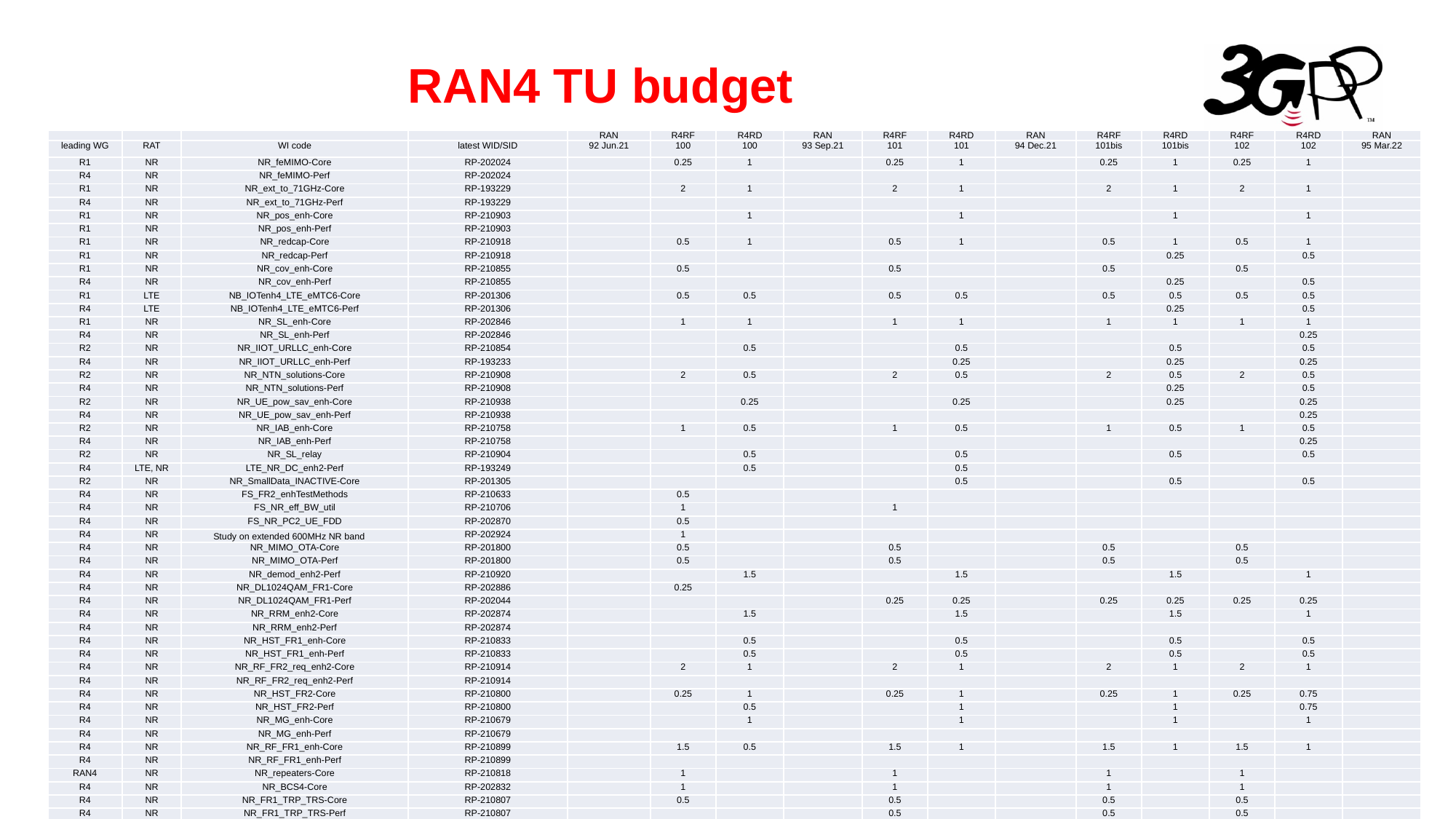

# RAN4 TU budget
|  |  |  |  | RAN | R4RF | R4RD | RAN | R4RF | R4RD | RAN | R4RF | R4RD | R4RF | R4RD | RAN |
| --- | --- | --- | --- | --- | --- | --- | --- | --- | --- | --- | --- | --- | --- | --- | --- |
| leading WG | RAT | WI code | latest WID/SID | 92 Jun.21 | 100 | 100 | 93 Sep.21 | 101 | 101 | 94 Dec.21 | 101bis | 101bis | 102 | 102 | 95 Mar.22 |
| R1 | NR | NR\_feMIMO-Core | RP-202024 |  | 0.25 | 1 |  | 0.25 | 1 |  | 0.25 | 1 | 0.25 | 1 |  |
| R4 | NR | NR\_feMIMO-Perf | RP-202024 |  |  |  |  |  |  |  |  |  |  |  |  |
| R1 | NR | NR\_ext\_to\_71GHz-Core | RP-193229 |  | 2 | 1 |  | 2 | 1 |  | 2 | 1 | 2 | 1 |  |
| R4 | NR | NR\_ext\_to\_71GHz-Perf | RP-193229 |  |  |  |  |  |  |  |  |  |  |  |  |
| R1 | NR | NR\_pos\_enh-Core | RP-210903 |  |  | 1 |  |  | 1 |  |  | 1 |  | 1 |  |
| R1 | NR | NR\_pos\_enh-Perf | RP-210903 |  |  |  |  |  |  |  |  |  |  |  |  |
| R1 | NR | NR\_redcap-Core | RP-210918 |  | 0.5 | 1 |  | 0.5 | 1 |  | 0.5 | 1 | 0.5 | 1 |  |
| R1 | NR | NR\_redcap-Perf | RP-210918 |  |  |  |  |  |  |  |  | 0.25 |  | 0.5 |  |
| R1 | NR | NR\_cov\_enh-Core | RP-210855 |  | 0.5 |  |  | 0.5 |  |  | 0.5 |  | 0.5 |  |  |
| R4 | NR | NR\_cov\_enh-Perf | RP-210855 |  |  |  |  |  |  |  |  | 0.25 |  | 0.5 |  |
| R1 | LTE | NB\_IOTenh4\_LTE\_eMTC6-Core | RP-201306 |  | 0.5 | 0.5 |  | 0.5 | 0.5 |  | 0.5 | 0.5 | 0.5 | 0.5 |  |
| R4 | LTE | NB\_IOTenh4\_LTE\_eMTC6-Perf | RP-201306 |  |  |  |  |  |  |  |  | 0.25 |  | 0.5 |  |
| R1 | NR | NR\_SL\_enh-Core | RP-202846 |  | 1 | 1 |  | 1 | 1 |  | 1 | 1 | 1 | 1 |  |
| R4 | NR | NR\_SL\_enh-Perf | RP-202846 |  |  |  |  |  |  |  |  |  |  | 0.25 |  |
| R2 | NR | NR\_IIOT\_URLLC\_enh-Core | RP-210854 |  |  | 0.5 |  |  | 0.5 |  |  | 0.5 |  | 0.5 |  |
| R4 | NR | NR\_IIOT\_URLLC\_enh-Perf | RP-193233 |  |  |  |  |  | 0.25 |  |  | 0.25 |  | 0.25 |  |
| R2 | NR | NR\_NTN\_solutions-Core | RP-210908 |  | 2 | 0.5 |  | 2 | 0.5 |  | 2 | 0.5 | 2 | 0.5 |  |
| R4 | NR | NR\_NTN\_solutions-Perf | RP-210908 |  |  |  |  |  |  |  |  | 0.25 |  | 0.5 |  |
| R2 | NR | NR\_UE\_pow\_sav\_enh-Core | RP-210938 |  |  | 0.25 |  |  | 0.25 |  |  | 0.25 |  | 0.25 |  |
| R4 | NR | NR\_UE\_pow\_sav\_enh-Perf | RP-210938 |  |  |  |  |  |  |  |  |  |  | 0.25 |  |
| R2 | NR | NR\_IAB\_enh-Core | RP-210758 |  | 1 | 0.5 |  | 1 | 0.5 |  | 1 | 0.5 | 1 | 0.5 |  |
| R4 | NR | NR\_IAB\_enh-Perf | RP-210758 |  |  |  |  |  |  |  |  |  |  | 0.25 |  |
| R2 | NR | NR\_SL\_relay | RP-210904 |  |  | 0.5 |  |  | 0.5 |  |  | 0.5 |  | 0.5 |  |
| R4 | LTE, NR | LTE\_NR\_DC\_enh2-Perf | RP-193249 |  |  | 0.5 |  |  | 0.5 |  |  |  |  |  |  |
| R2 | NR | NR\_SmallData\_INACTIVE-Core | RP-201305 |  |  |  |  |  | 0.5 |  |  | 0.5 |  | 0.5 |  |
| R4 | NR | FS\_FR2\_enhTestMethods | RP-210633 |  | 0.5 |  |  |  |  |  |  |  |  |  |  |
| R4 | NR | FS\_NR\_eff\_BW\_util | RP-210706 |  | 1 |  |  | 1 |  |  |  |  |  |  |  |
| R4 | NR | FS\_NR\_PC2\_UE\_FDD | RP-202870 |  | 0.5 |  |  |  |  |  |  |  |  |  |  |
| R4 | NR | Study on extended 600MHz NR band | RP-202924 |  | 1 |  |  |  |  |  |  |  |  |  |  |
| R4 | NR | NR\_MIMO\_OTA-Core | RP-201800 |  | 0.5 |  |  | 0.5 |  |  | 0.5 |  | 0.5 |  |  |
| R4 | NR | NR\_MIMO\_OTA-Perf | RP-201800 |  | 0.5 |  |  | 0.5 |  |  | 0.5 |  | 0.5 |  |  |
| R4 | NR | NR\_demod\_enh2-Perf | RP-210920 |  |  | 1.5 |  |  | 1.5 |  |  | 1.5 |  | 1 |  |
| R4 | NR | NR\_DL1024QAM\_FR1-Core | RP-202886 |  | 0.25 |  |  |  |  |  |  |  |  |  |  |
| R4 | NR | NR\_DL1024QAM\_FR1-Perf | RP-202044 |  |  |  |  | 0.25 | 0.25 |  | 0.25 | 0.25 | 0.25 | 0.25 |  |
| R4 | NR | NR\_RRM\_enh2-Core | RP-202874 |  |  | 1.5 |  |  | 1.5 |  |  | 1.5 |  | 1 |  |
| R4 | NR | NR\_RRM\_enh2-Perf | RP-202874 |  |  |  |  |  |  |  |  |  |  |  |  |
| R4 | NR | NR\_HST\_FR1\_enh-Core | RP-210833 |  |  | 0.5 |  |  | 0.5 |  |  | 0.5 |  | 0.5 |  |
| R4 | NR | NR\_HST\_FR1\_enh-Perf | RP-210833 |  |  | 0.5 |  |  | 0.5 |  |  | 0.5 |  | 0.5 |  |
| R4 | NR | NR\_RF\_FR2\_req\_enh2-Core | RP-210914 |  | 2 | 1 |  | 2 | 1 |  | 2 | 1 | 2 | 1 |  |
| R4 | NR | NR\_RF\_FR2\_req\_enh2-Perf | RP-210914 |  |  |  |  |  |  |  |  |  |  |  |  |
| R4 | NR | NR\_HST\_FR2-Core | RP-210800 |  | 0.25 | 1 |  | 0.25 | 1 |  | 0.25 | 1 | 0.25 | 0.75 |  |
| R4 | NR | NR\_HST\_FR2-Perf | RP-210800 |  |  | 0.5 |  |  | 1 |  |  | 1 |  | 0.75 |  |
| R4 | NR | NR\_MG\_enh-Core | RP-210679 |  |  | 1 |  |  | 1 |  |  | 1 |  | 1 |  |
| R4 | NR | NR\_MG\_enh-Perf | RP-210679 |  |  |  |  |  |  |  |  |  |  |  |  |
| R4 | NR | NR\_RF\_FR1\_enh-Core | RP-210899 |  | 1.5 | 0.5 |  | 1.5 | 1 |  | 1.5 | 1 | 1.5 | 1 |  |
| R4 | NR | NR\_RF\_FR1\_enh-Perf | RP-210899 |  |  |  |  |  |  |  |  |  |  |  |  |
| RAN4 | NR | NR\_repeaters-Core | RP-210818 |  | 1 |  |  | 1 |  |  | 1 |  | 1 |  |  |
| R4 | NR | NR\_BCS4-Core | RP-202832 |  | 1 |  |  | 1 |  |  | 1 |  | 1 |  |  |
| R4 | NR | NR\_FR1\_TRP\_TRS-Core | RP-210807 |  | 0.5 |  |  | 0.5 |  |  | 0.5 |  | 0.5 |  |  |
| R4 | NR | NR\_FR1\_TRP\_TRS-Perf | RP-210807 |  |  |  |  | 0.5 |  |  | 0.5 |  | 0.5 |  |  |
| R4 | NR | FS\_NR\_Opt\_pi2BPSK | RP-210910 |  | 0.5 |  |  | 0.5 |  |  | 0.5 |  | 0.5 |  |  |
| R4 | NR | LTE\_terr\_bcast\_bands-Core | RP-210907 |  |  |  |  |  |  |  |  |  |  |  |  |
| R4 | NR | R17 NR Basket Wis |  |  | 3 |  |  | 3 |  |  | 3 |  | 3 |  |  |
| R4 | NR | R17 NR spectrum related WI/SI |  |  | 2 |  |  | 2 |  |  | 2 |  | 2 |  |  |
| R4 | LTE | R17 LTE basket WIs |  |  | 1 |  |  | 1 |  |  | 1 |  | 1 |  |  |
| R4 | LTE | R17 LTE spectrum related WI/SI |  |  | 0.5 |  |  | 0.5 |  |  | 0.5 |  | 0.5 |  |  |
| R4 | NR | R16 NR Maintenance and TEI |  |  | 1.5 | 1 |  | 1.5 | 1 |  | 1.5 | 1 | 1.5 | 1 |  |
| R4 | LTE | LTE Maintenance |  |  | 0.5 | 0.25 |  | 0.5 | 0.25 |  | 0.5 | 0.25 | 0.5 | 0.25 |  |
|  | Total |  |  |  | 27.3 | 17.5 |  | 25.8 | 19.5 |  | 24.8 | 20 | 24.8 | 20.3 |  |